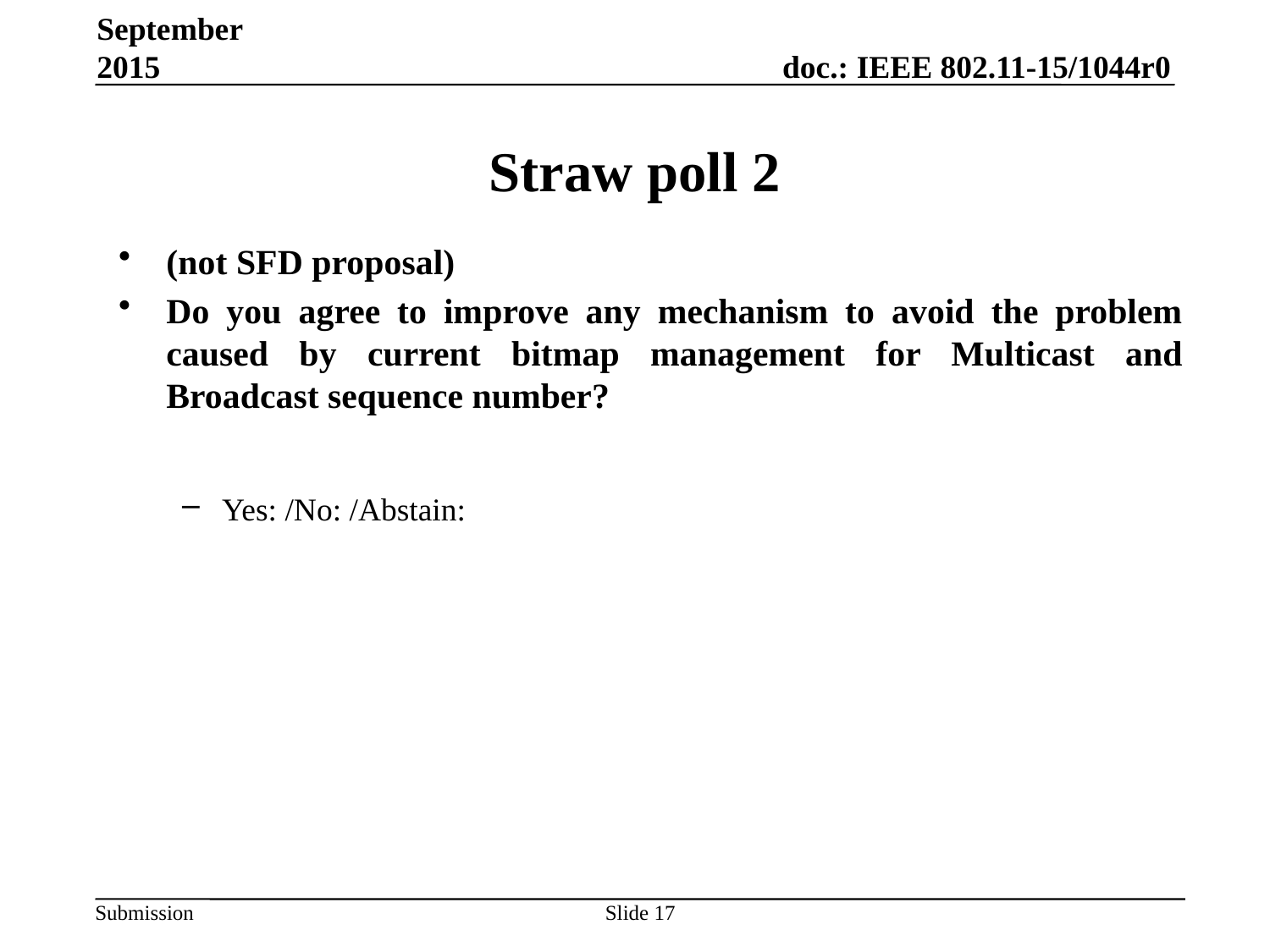

September 2015
# Straw poll 2
(not SFD proposal)
Do you agree to improve any mechanism to avoid the problem caused by current bitmap management for Multicast and Broadcast sequence number?

Yes: /No: /Abstain:
Slide 17
Yusuke Tanaka, Sony Corporation